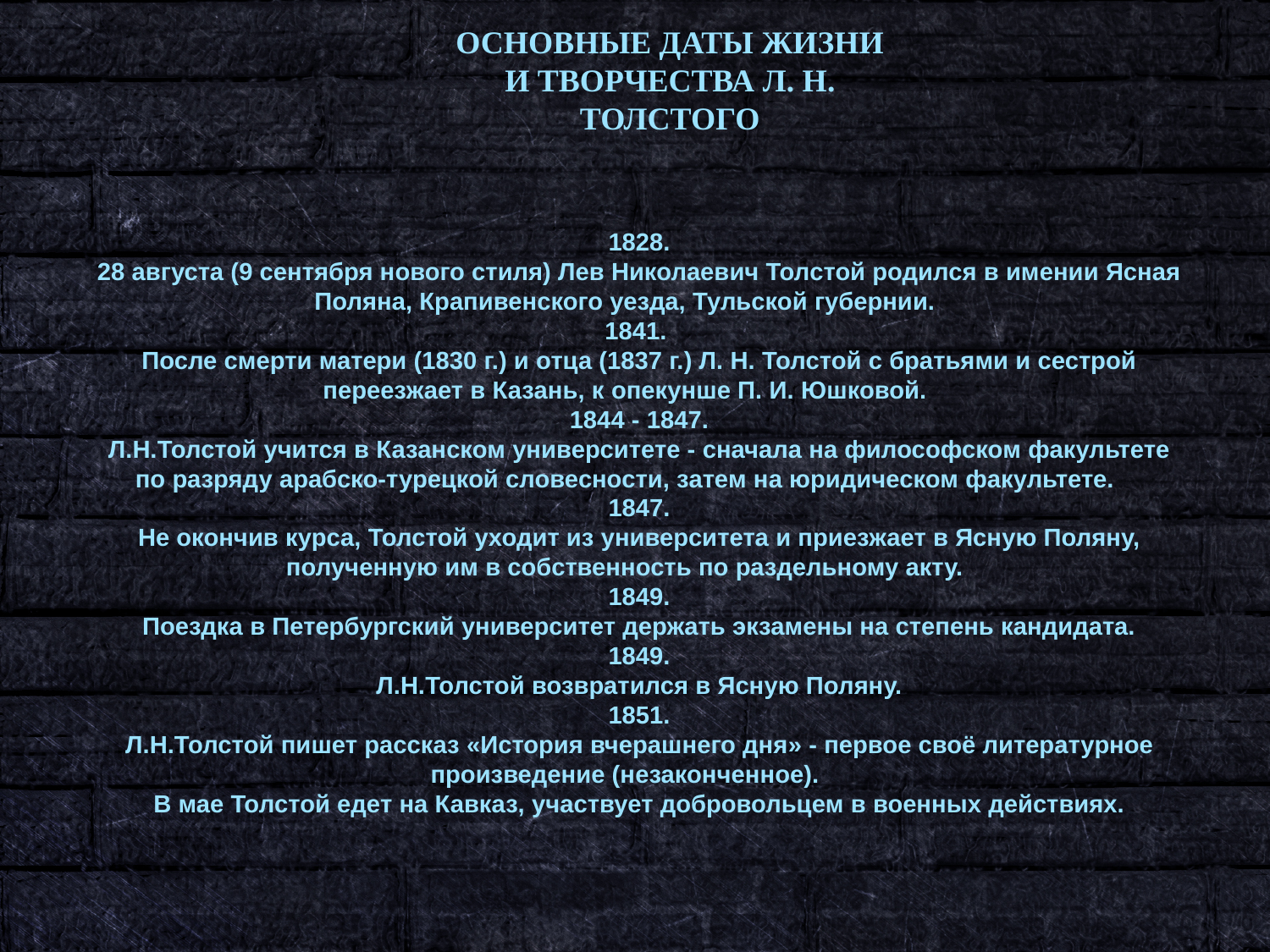

ОСНОВНЫЕ ДАТЫ ЖИЗНИ И ТВОРЧЕСТВА Л. Н. ТОЛСТОГО
1828.
28 августа (9 сентября нового стиля) Лев Николаевич Толстой родился в имении Ясная Поляна, Крапивенского уезда, Тульской губернии.
1841.
После смерти матери (1830 г.) и отца (1837 г.) Л. Н. Толстой с братьями и сестрой переезжает в Казань, к опекунше П. И. Юшковой.
1844 - 1847.
Л.Н.Толстой учится в Казанском университете - сначала на философском факультете по разряду арабско-турецкой словесности, затем на юридическом факультете.
1847.
Не окончив курса, Толстой уходит из университета и приезжает в Ясную Поляну, полученную им в собственность по раздельному акту.
1849.
Поездка в Петербургский университет держать экзамены на степень кандидата.
1849.
Л.Н.Толстой возвратился в Ясную Поляну.
1851.
Л.Н.Толстой пишет рассказ «История вчерашнего дня» - первое своё литературное произведение (незаконченное).
В мае Толстой едет на Кавказ, участвует добровольцем в военных действиях.

|  |
| --- |
|  |
| --- |
| 1859. |
| --- |